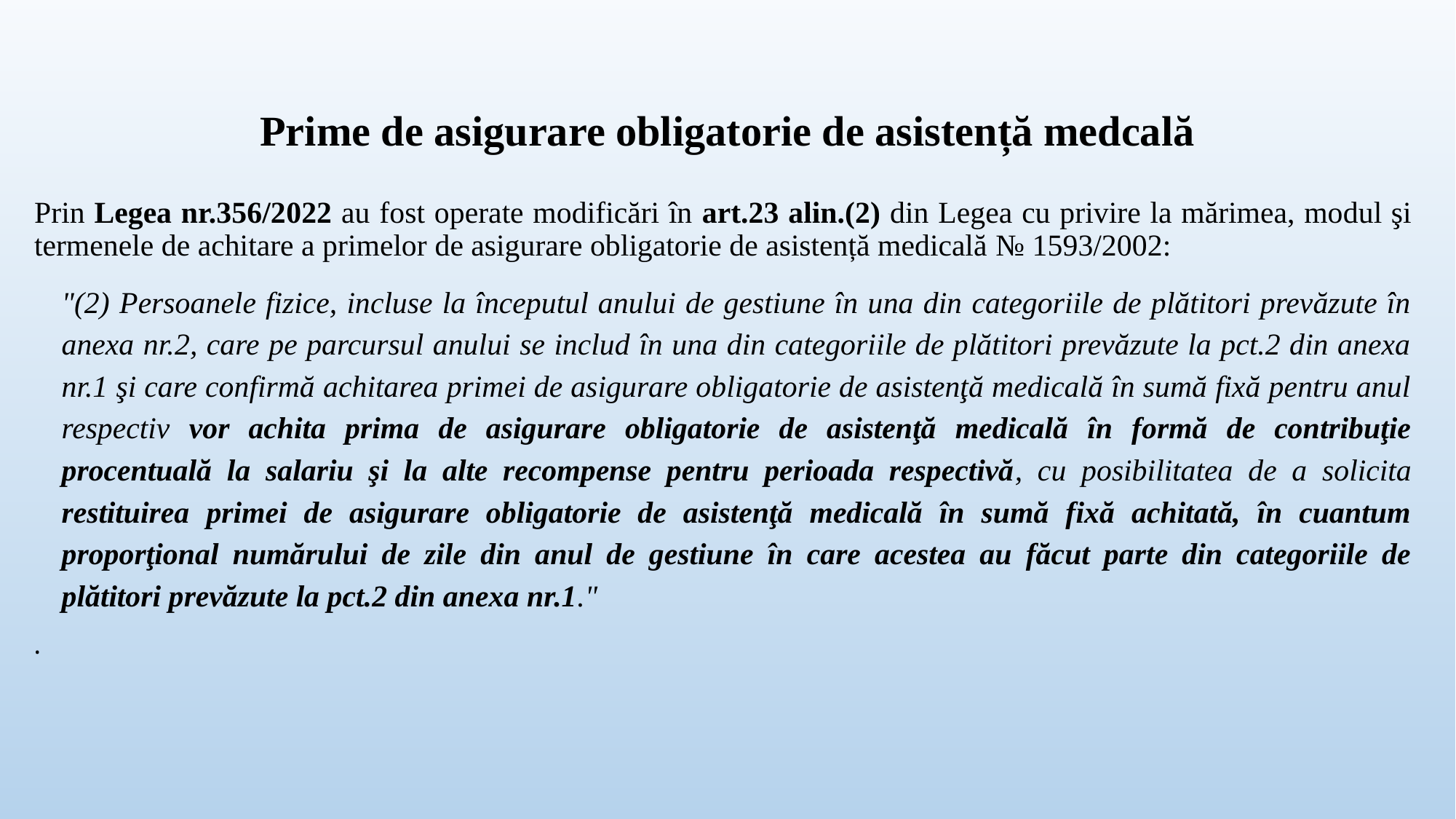

# Prime de asigurare obligatorie de asistență medcală
Prin Legea nr.356/2022 au fost operate modificări în art.23 alin.(2) din Legea cu privire la mărimea, modul şi termenele de achitare a primelor de asigurare obligatorie de asistență medicală № 1593/2002:
"(2) Persoanele fizice, incluse la începutul anului de gestiune în una din categoriile de plătitori prevăzute în anexa nr.2, care pe parcursul anului se includ în una din categoriile de plătitori prevăzute la pct.2 din anexa nr.1 şi care confirmă achitarea primei de asigurare obligatorie de asistenţă medicală în sumă fixă pentru anul respectiv vor achita prima de asigurare obligatorie de asistenţă medicală în formă de contribuţie procentuală la salariu şi la alte recompense pentru perioada respectivă, cu posibilitatea de a solicita restituirea primei de asigurare obligatorie de asistenţă medicală în sumă fixă achitată, în cuantum proporţional numărului de zile din anul de gestiune în care acestea au făcut parte din categoriile de plătitori prevăzute la pct.2 din anexa nr.1."
.